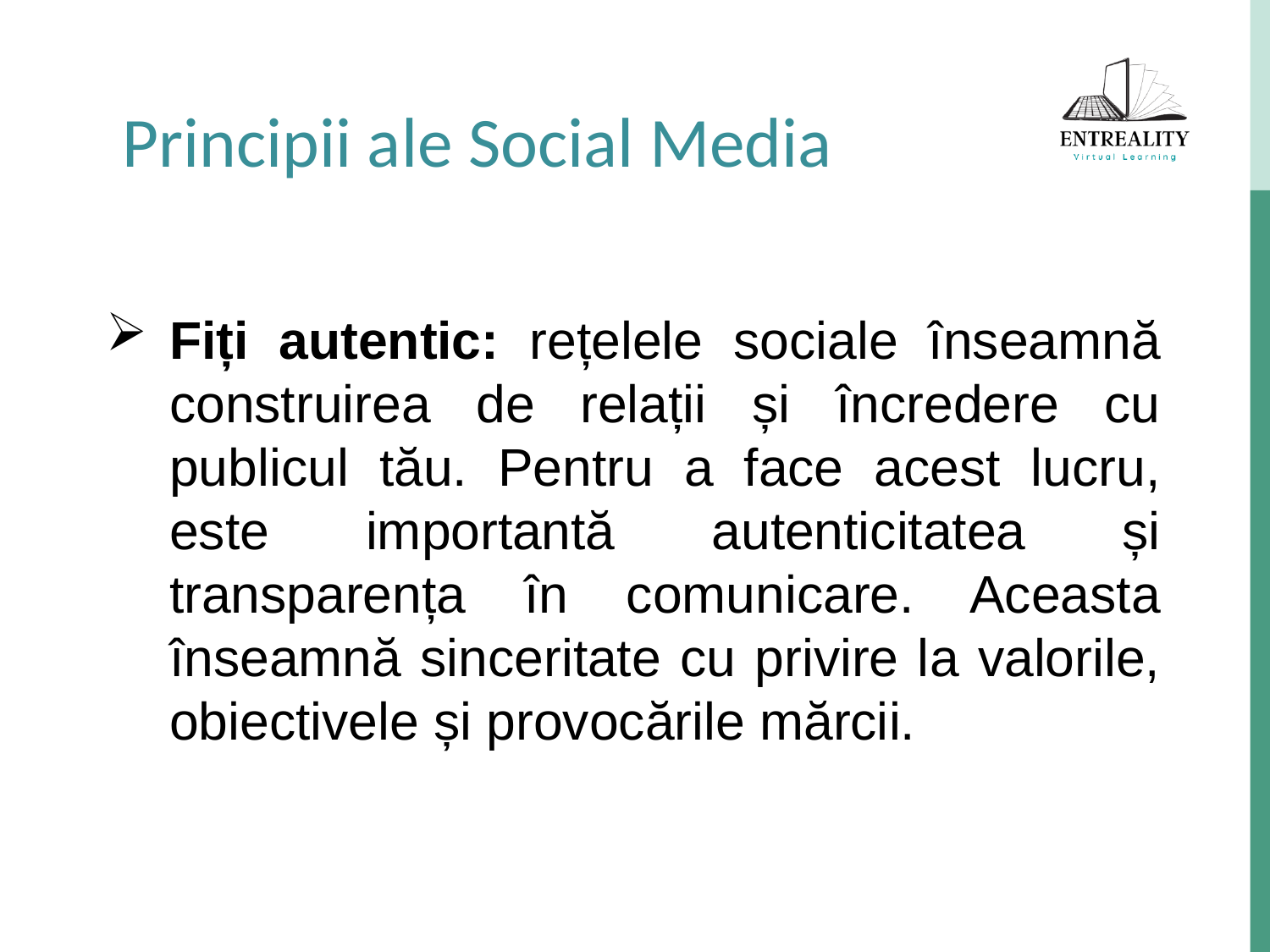

Principii ale Social Media
Fiți autentic: rețelele sociale înseamnă construirea de relații și încredere cu publicul tău. Pentru a face acest lucru, este importantă autenticitatea și transparența în comunicare. Aceasta înseamnă sinceritate cu privire la valorile, obiectivele și provocările mărcii.